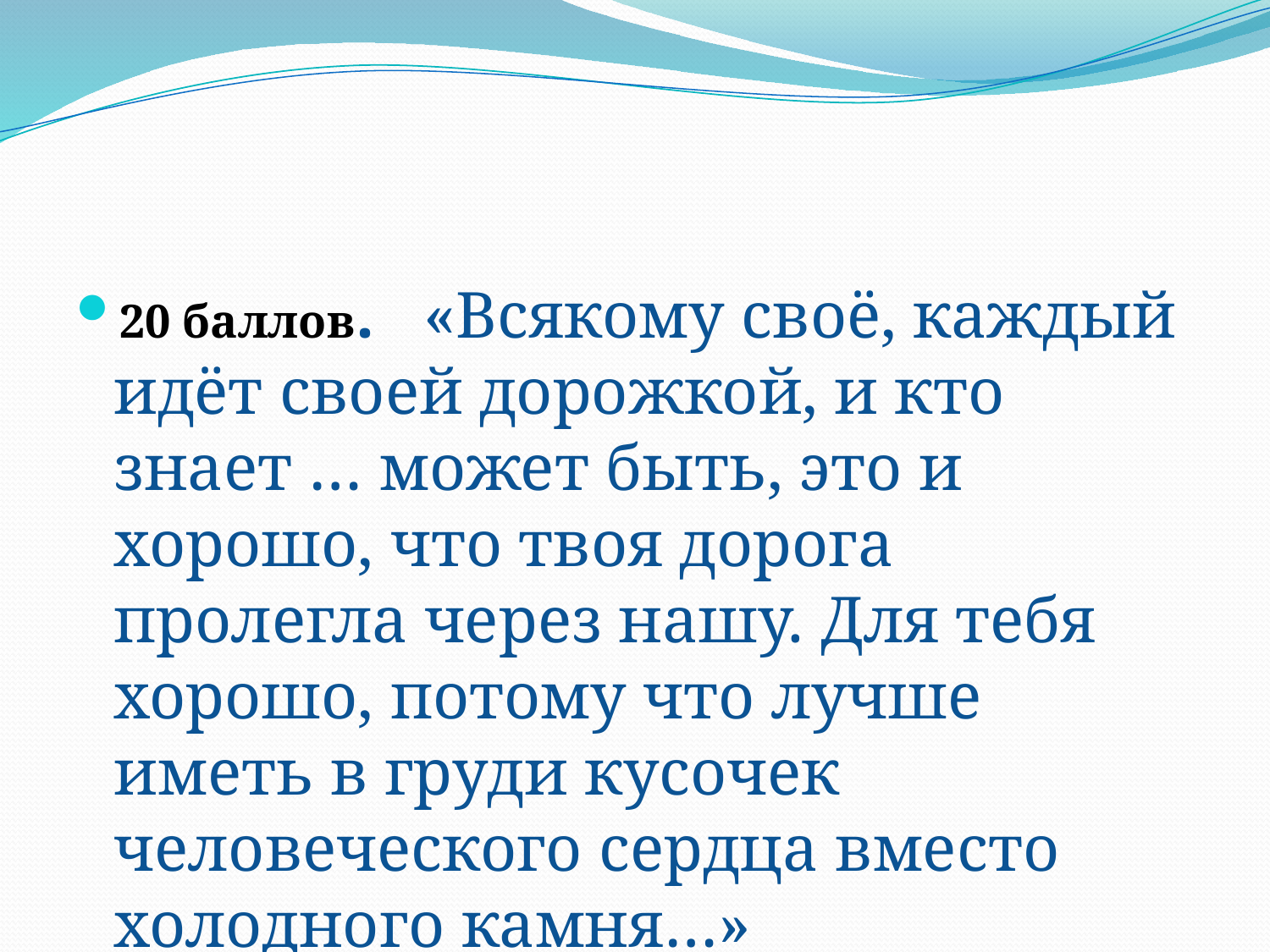

#
20 баллов.   «Всякому своё, каждый идёт своей дорожкой, и кто знает … может быть, это и хорошо, что твоя дорога пролегла через нашу. Для тебя хорошо, потому что лучше иметь в груди кусочек человеческого сердца вместо холодного камня…»